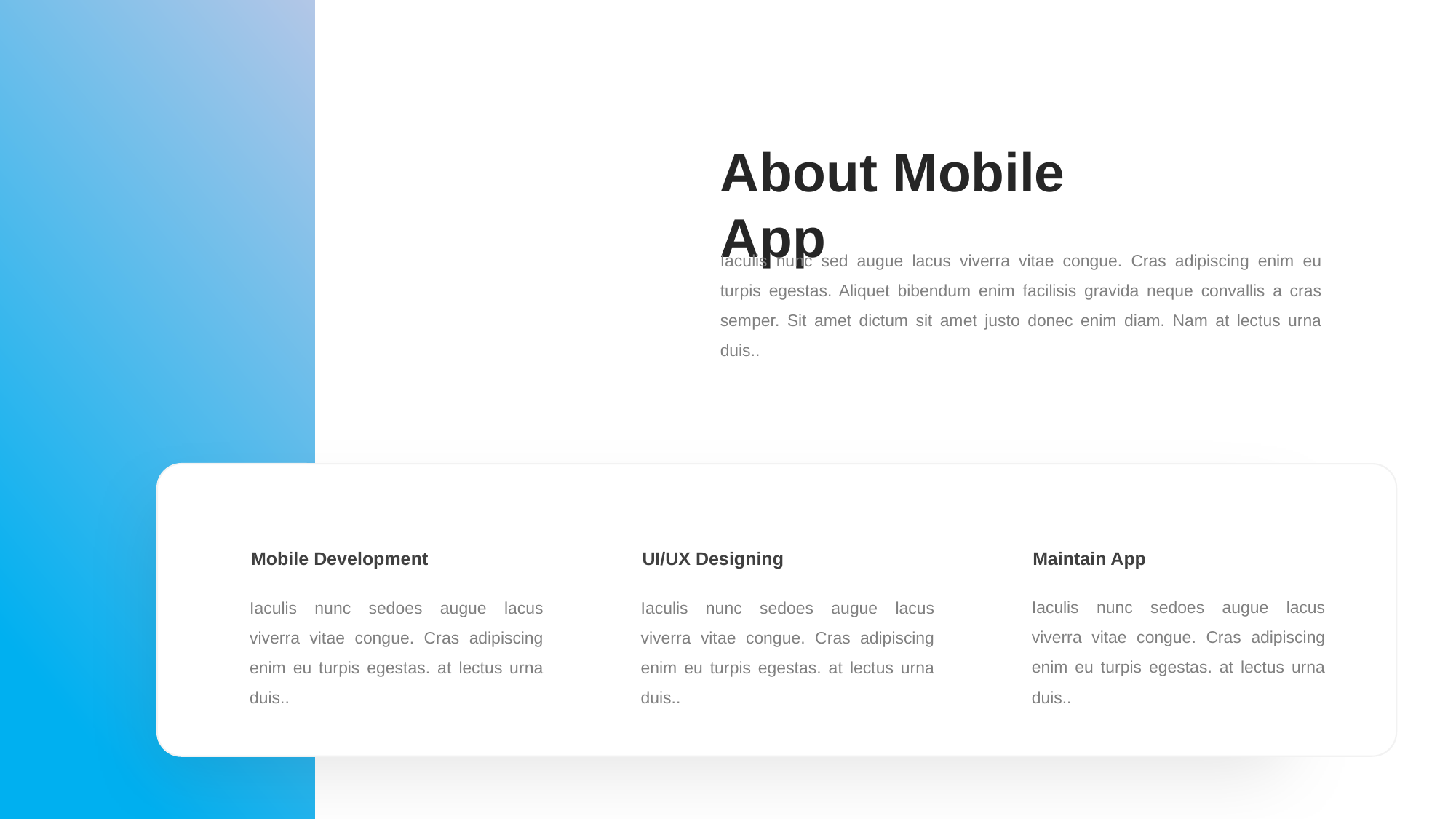

About Mobile App
Iaculis nunc sed augue lacus viverra vitae congue. Cras adipiscing enim eu turpis egestas. Aliquet bibendum enim facilisis gravida neque convallis a cras semper. Sit amet dictum sit amet justo donec enim diam. Nam at lectus urna duis..

Maintain App
Mobile Development
UI/UX Designing
Iaculis nunc sedoes augue lacus viverra vitae congue. Cras adipiscing enim eu turpis egestas. at lectus urna duis..
Iaculis nunc sedoes augue lacus viverra vitae congue. Cras adipiscing enim eu turpis egestas. at lectus urna duis..
Iaculis nunc sedoes augue lacus viverra vitae congue. Cras adipiscing enim eu turpis egestas. at lectus urna duis..